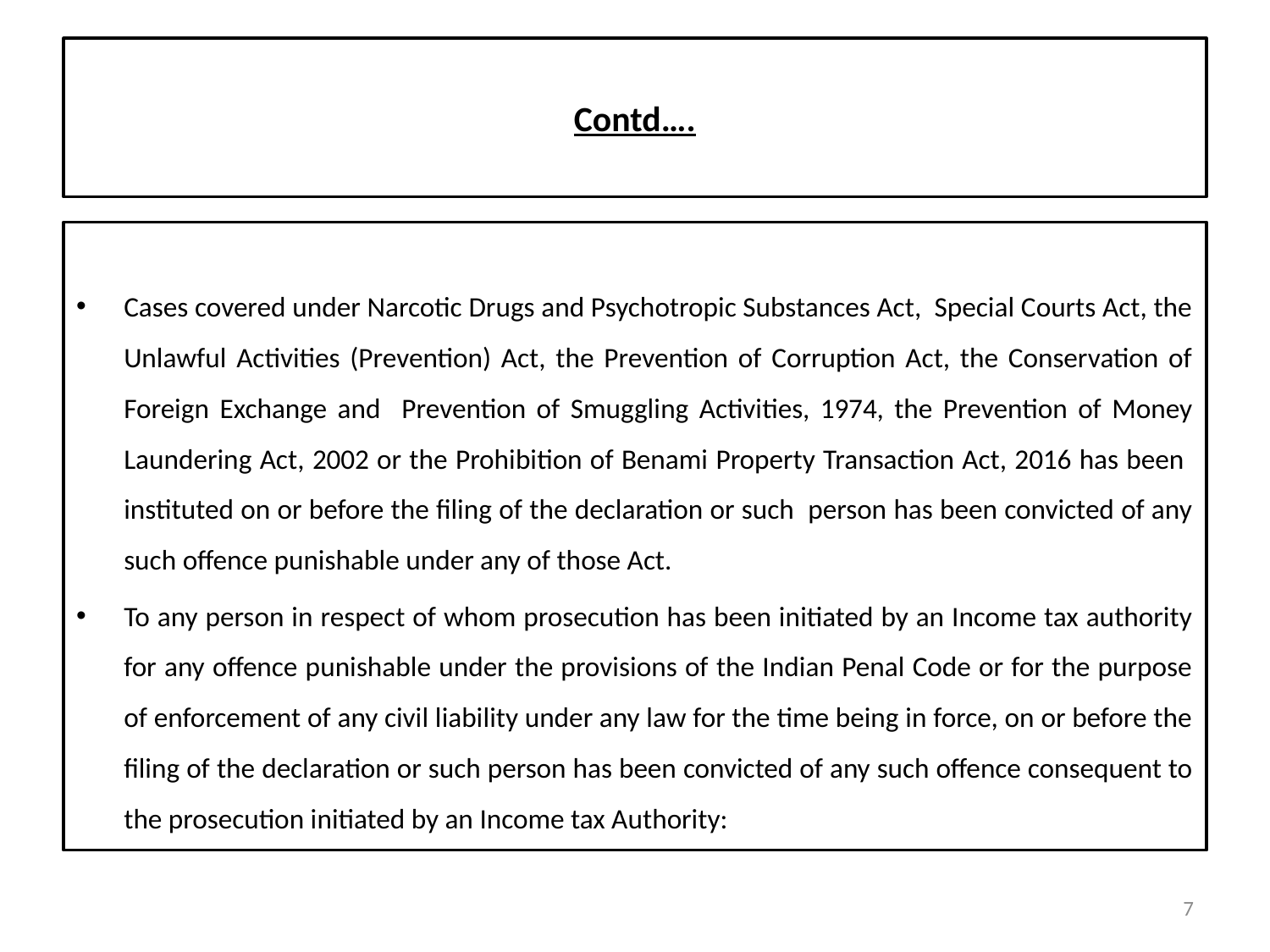

# Contd….

Cases covered under Narcotic Drugs and Psychotropic Substances Act,  Special Courts Act, the Unlawful Activities (Prevention) Act, the Prevention of Corruption Act, the Conservation of Foreign Exchange and  Prevention of Smuggling Activities, 1974, the Prevention of Money Laundering Act, 2002 or the Prohibition of Benami Property Transaction Act, 2016 has been  instituted on or before the filing of the declaration or such  person has been convicted of any such offence punishable under any of those Act.
To any person in respect of whom prosecution has been initiated by an Income tax authority for any offence punishable under the provisions of the Indian Penal Code or for the purpose of enforcement of any civil liability under any law for the time being in force, on or before the filing of the declaration or such person has been convicted of any such offence consequent to the prosecution initiated by an Income tax Authority:

7